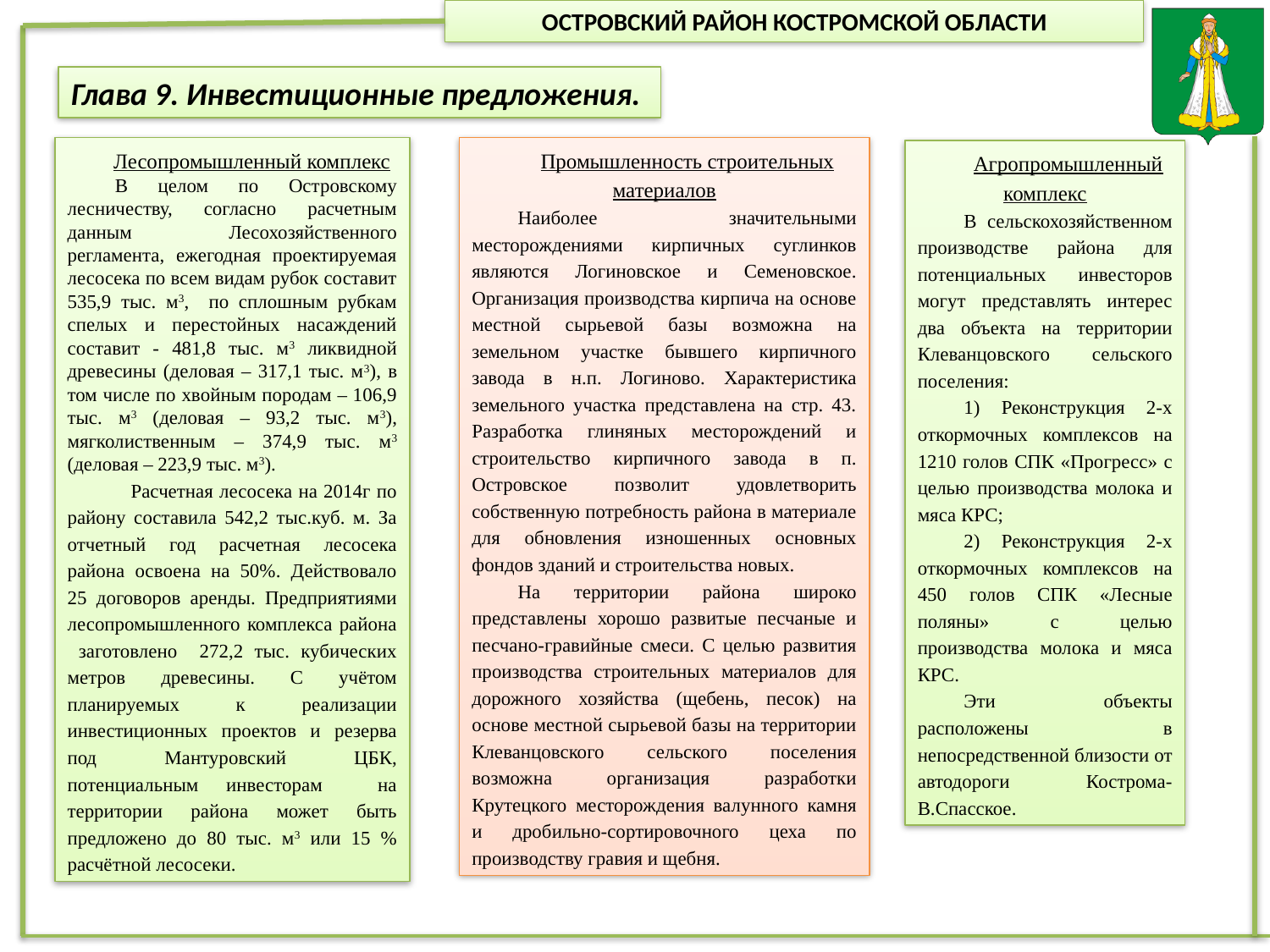

Глава 9. Инвестиционные предложения.
Лесопромышленный комплекс
В целом по Островскому лесничеству, согласно расчетным данным Лесохозяйственного регламента, ежегодная проектируемая лесосека по всем видам рубок составит 535,9 тыс. м3,  по сплошным рубкам спелых и перестойных насаждений составит - 481,8 тыс. м3 ликвидной древесины (деловая – 317,1 тыс. м3), в том числе по хвойным породам – 106,9 тыс. м3 (деловая – 93,2 тыс. м3), мягколиственным – 374,9 тыс. м3 (деловая – 223,9 тыс. м3).
Расчетная лесосека на 2014г по району составила 542,2 тыс.куб. м. За отчетный год расчетная лесосека района освоена на 50%. Действовало 25 договоров аренды. Предприятиями лесопромышленного комплекса района  заготовлено  272,2 тыс. кубических метров древесины. С учётом планируемых к реализации инвестиционных проектов и резерва под Мантуровский ЦБК, потенциальным инвесторам  на территории района может быть предложено до 80 тыс. м3 или 15 % расчётной лесосеки.
Промышленность строительных материалов
Наиболее значительными месторождениями кирпичных суглинков являются Логиновское и Семеновское. Организация производства кирпича на основе местной сырьевой базы возможна на земельном участке бывшего кирпичного завода в н.п. Логиново. Характеристика земельного участка представлена на стр. 43. Разработка глиняных месторождений и строительство кирпичного завода в п. Островское позволит удовлетворить собственную потребность района в материале для обновления изношенных основных фондов зданий и строительства новых.
На территории района широко представлены хорошо развитые песчаные и песчано-гравийные смеси. С целью развития производства строительных материалов для дорожного хозяйства (щебень, песок) на основе местной сырьевой базы на территории Клеванцовского сельского поселения возможна организация разработки Крутецкого месторождения валунного камня и дробильно-сортировочного цеха по производству гравия и щебня.
Агропромышленный комплекс
В сельскохозяйственном производстве района для потенциальных инвесторов могут представлять интерес два объекта на территории Клеванцовского сельского поселения:
1) Реконструкция 2-х откормочных комплексов на 1210 голов СПК «Прогресс» с целью производства молока и мяса КРС;
2) Реконструкция 2-х откормочных комплексов на 450 голов СПК «Лесные поляны» с целью производства молока и мяса КРС.
Эти объекты расположены в непосредственной близости от автодороги Кострома-В.Спасское.